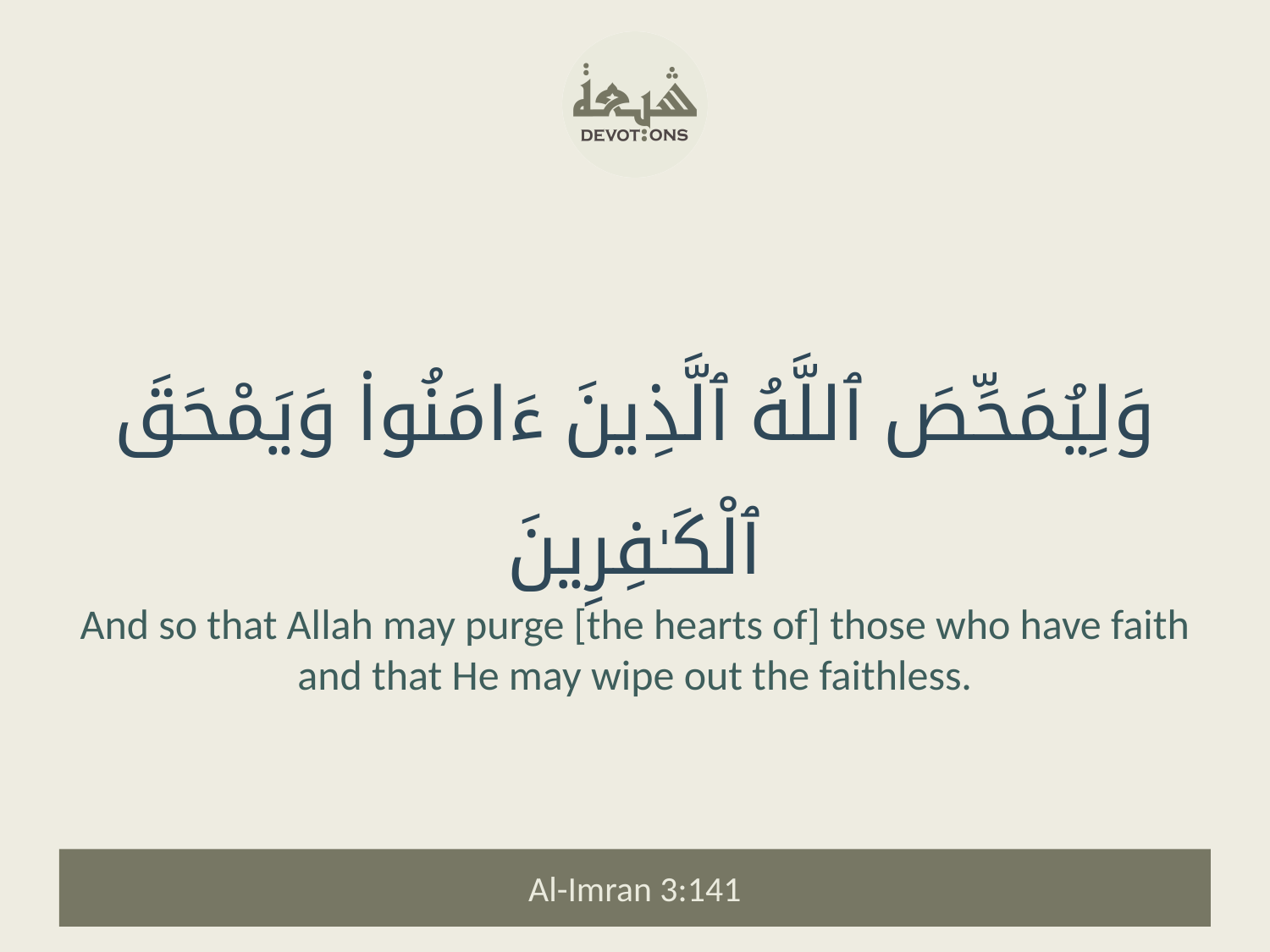

وَلِيُمَحِّصَ ٱللَّهُ ٱلَّذِينَ ءَامَنُوا۟ وَيَمْحَقَ ٱلْكَـٰفِرِينَ
And so that Allah may purge [the hearts of] those who have faith and that He may wipe out the faithless.
Al-Imran 3:141